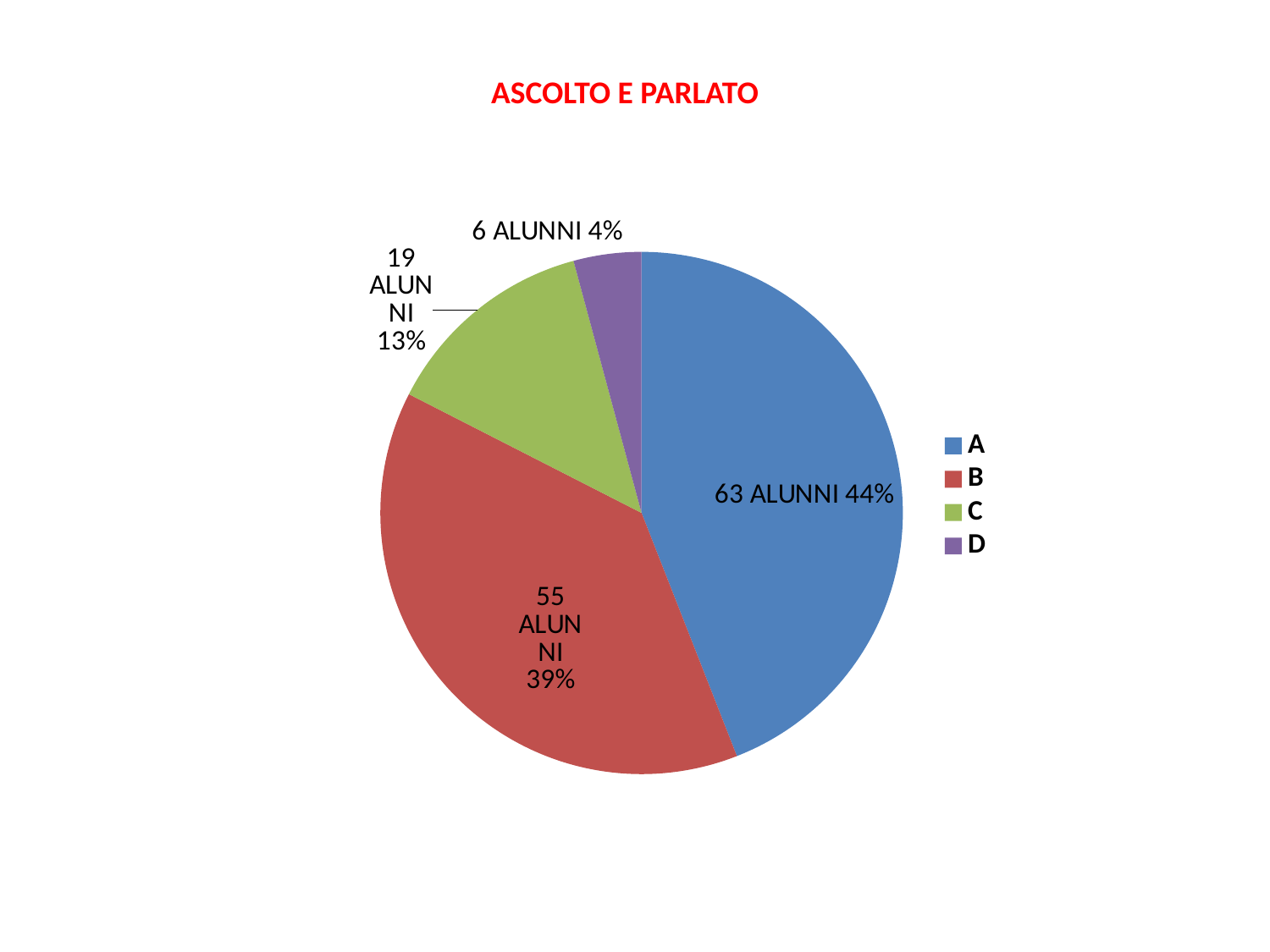

ASCOLTO E PARLATO

### Chart

| Category |  |
|---|---|
| A | 63.0 |
| B | 55.0 |
| C | 19.0 |
| D | 6.0 |